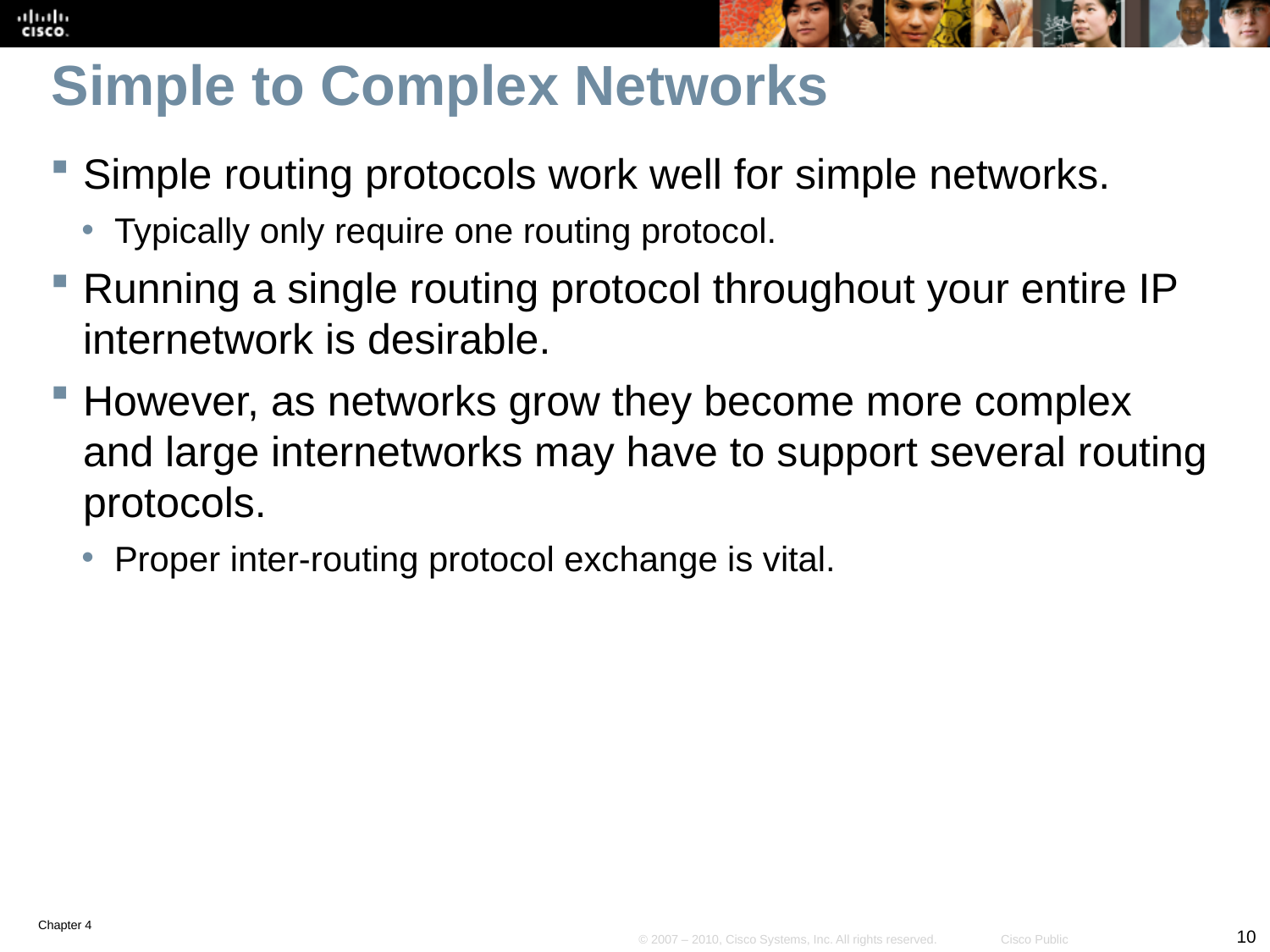

# Simple to Complex Networks
Simple routing protocols work well for simple networks.
Typically only require one routing protocol.
Running a single routing protocol throughout your entire IP internetwork is desirable.
However, as networks grow they become more complex and large internetworks may have to support several routing protocols.
Proper inter-routing protocol exchange is vital.